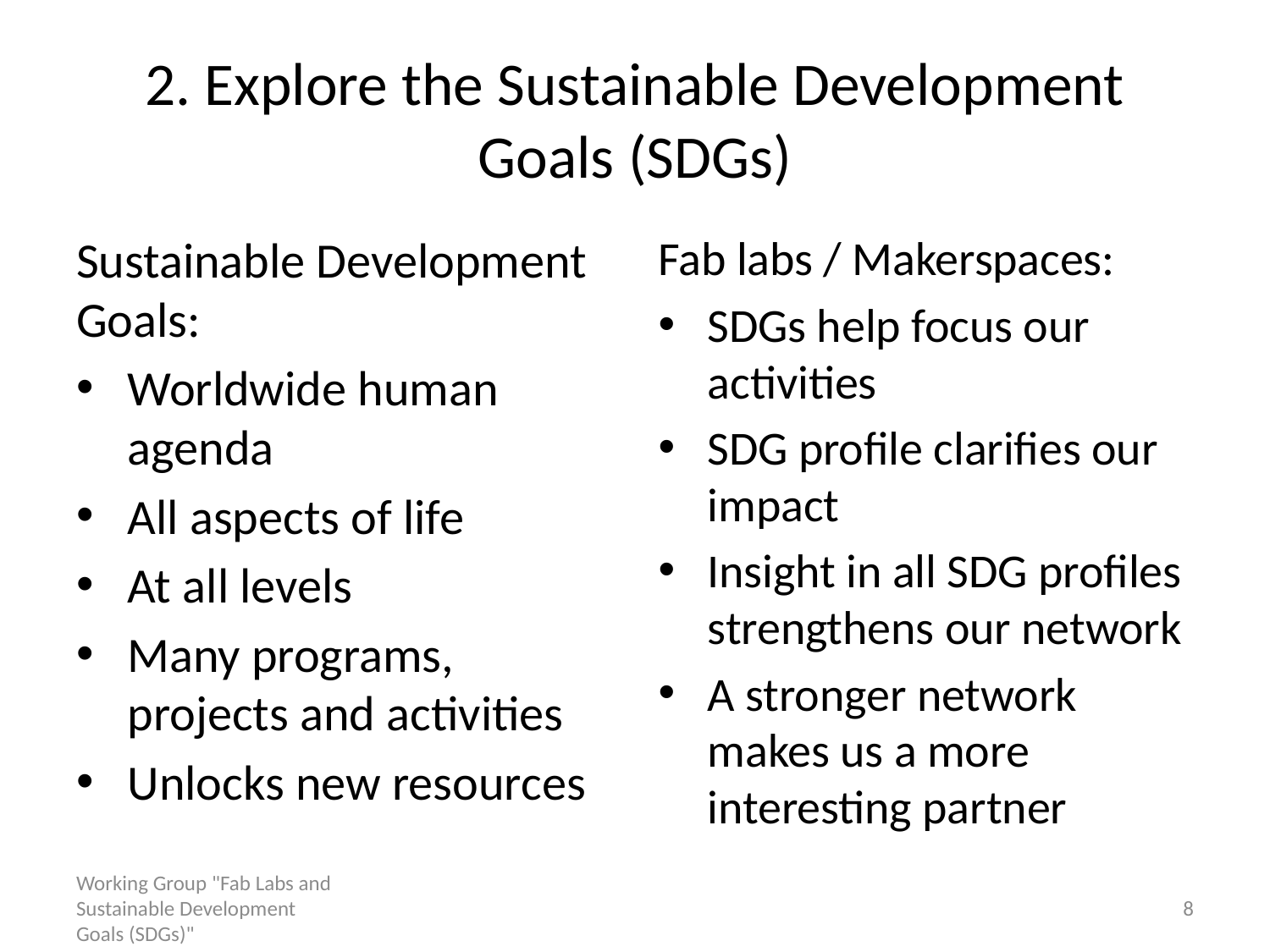

# 2. Explore the Sustainable Development Goals (SDGs)
Sustainable Development Goals:
Worldwide human agenda
All aspects of life
At all levels
Many programs, projects and activities
Unlocks new resources
Fab labs / Makerspaces:
SDGs help focus our activities
SDG profile clarifies our impact
Insight in all SDG profiles strengthens our network
A stronger network makes us a more interesting partner
Working Group "Fab Labs and Sustainable Development Goals (SDGs)"

8